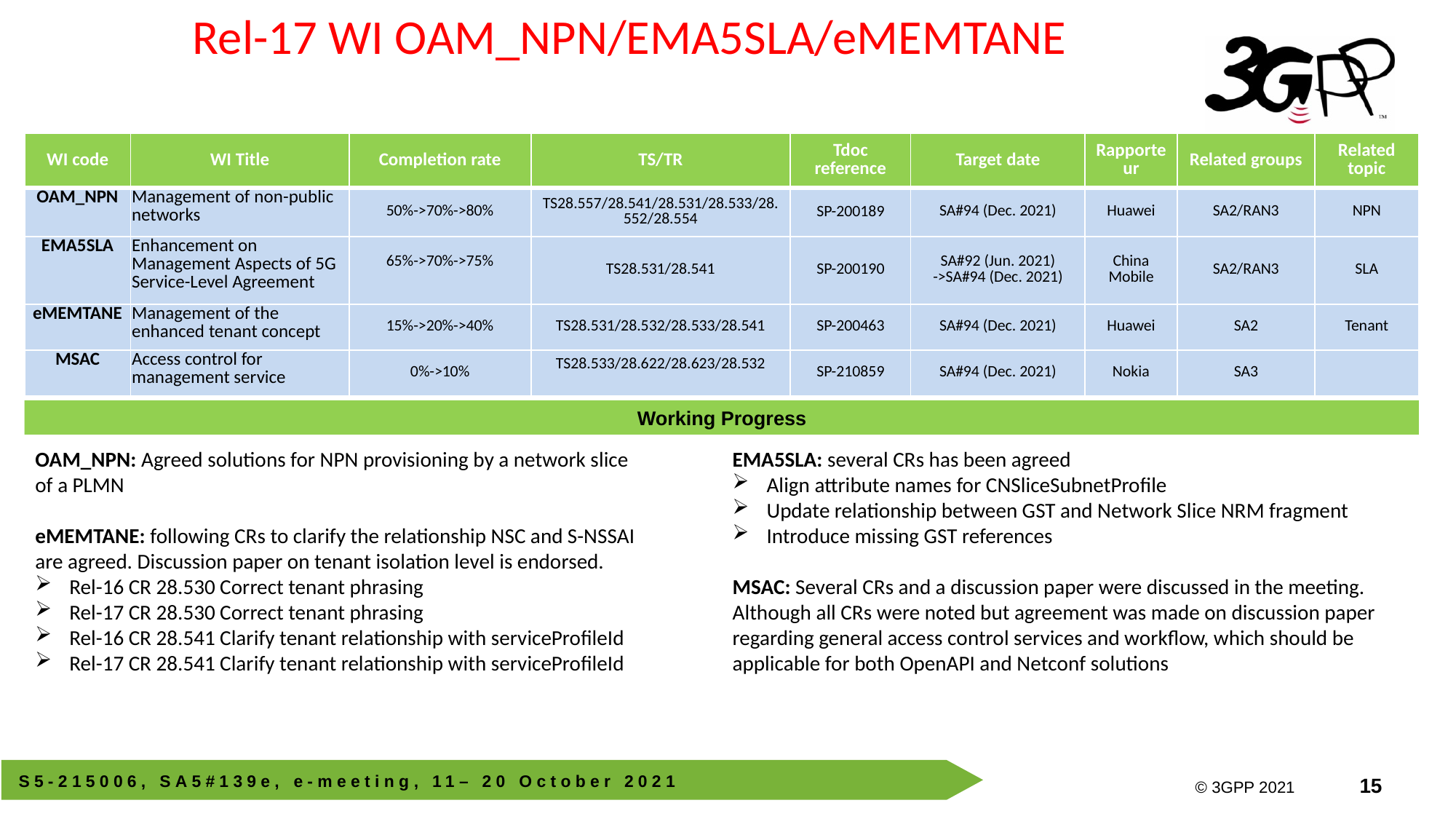

Rel-17 WI OAM_NPN/EMA5SLA/eMEMTANE
| WI code | WI Title | Completion rate | TS/TR | Tdoc reference | Target date | Rapporteur | Related groups | Related topic |
| --- | --- | --- | --- | --- | --- | --- | --- | --- |
| OAM\_NPN | Management of non-public networks | 50%->70%->80% | TS28.557/28.541/28.531/28.533/28.552/28.554 | SP-200189 | SA#94 (Dec. 2021) | Huawei | SA2/RAN3 | NPN |
| EMA5SLA | Enhancement on Management Aspects of 5G Service-Level Agreement | 65%->70%->75% | TS28.531/28.541 | SP-200190 | SA#92 (Jun. 2021) ->SA#94 (Dec. 2021) | China Mobile | SA2/RAN3 | SLA |
| eMEMTANE | Management of the enhanced tenant concept | 15%->20%->40% | TS28.531/28.532/28.533/28.541 | SP-200463 | SA#94 (Dec. 2021) | Huawei | SA2 | Tenant |
| MSAC | Access control for management service | 0%->10% | TS28.533/28.622/28.623/28.532 | SP-210859 | SA#94 (Dec. 2021) | Nokia | SA3 |  |
Working Progress
OAM_NPN: Agreed solutions for NPN provisioning by a network slice of a PLMN

eMEMTANE: following CRs to clarify the relationship NSC and S-NSSAI are agreed. Discussion paper on tenant isolation level is endorsed.
Rel-16 CR 28.530 Correct tenant phrasing
Rel-17 CR 28.530 Correct tenant phrasing
Rel-16 CR 28.541 Clarify tenant relationship with serviceProfileId
Rel-17 CR 28.541 Clarify tenant relationship with serviceProfileId

EMA5SLA: several CRs has been agreed
Align attribute names for CNSliceSubnetProfile
Update relationship between GST and Network Slice NRM fragment
Introduce missing GST references

MSAC: Several CRs and a discussion paper were discussed in the meeting. Although all CRs were noted but agreement was made on discussion paper regarding general access control services and workflow, which should be applicable for both OpenAPI and Netconf solutions